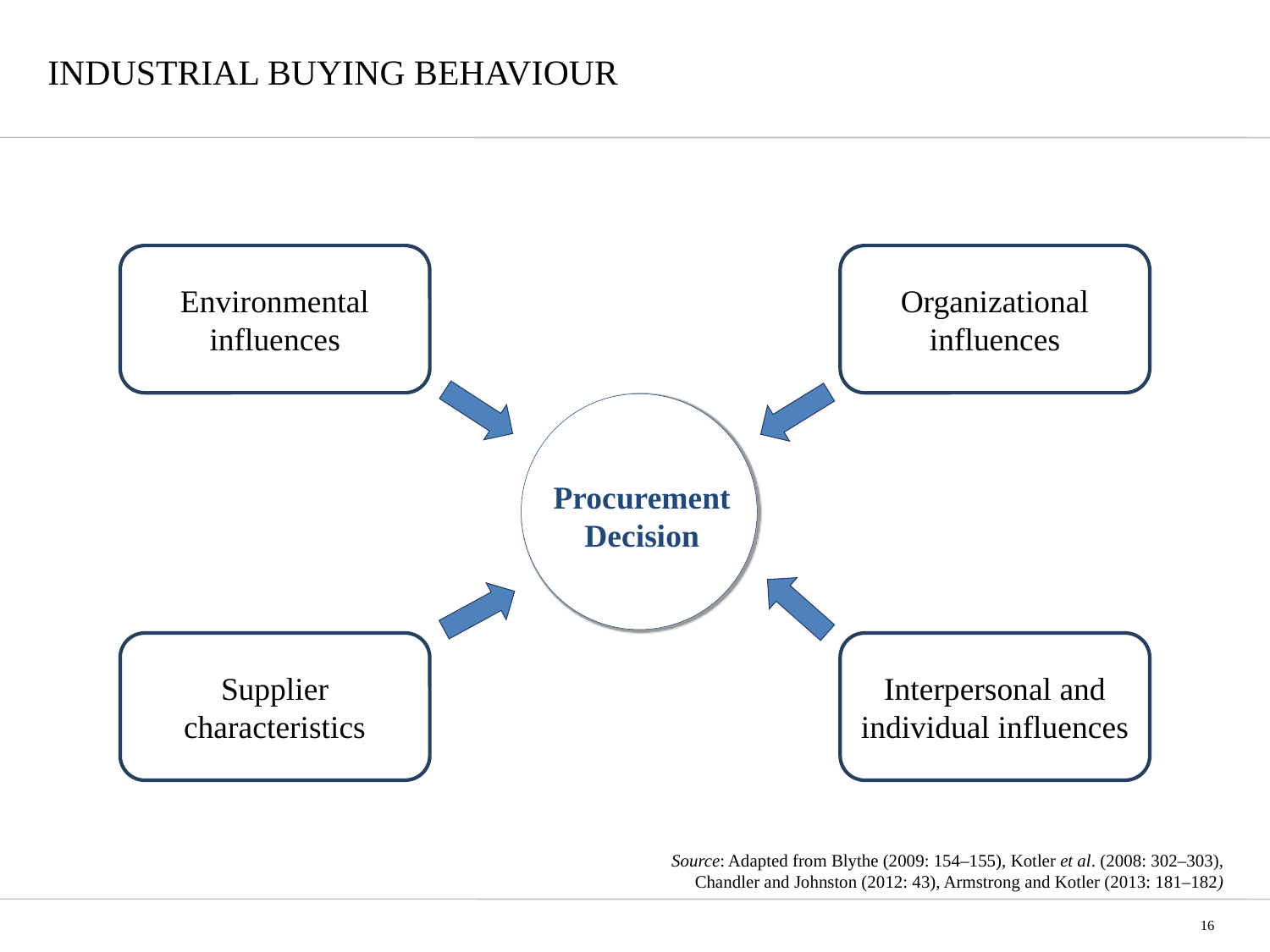

# INDUSTRIAL BUYING BEHAVIOUR
Environmental influences
Organizational influences

Supplier characteristics
Interpersonal and individual influences

Procurement Decision
Source: Adapted from Blythe (2009: 154–155), Kotler et al. (2008: 302–303), Chandler and Johnston (2012: 43), Armstrong and Kotler (2013: 181–182)